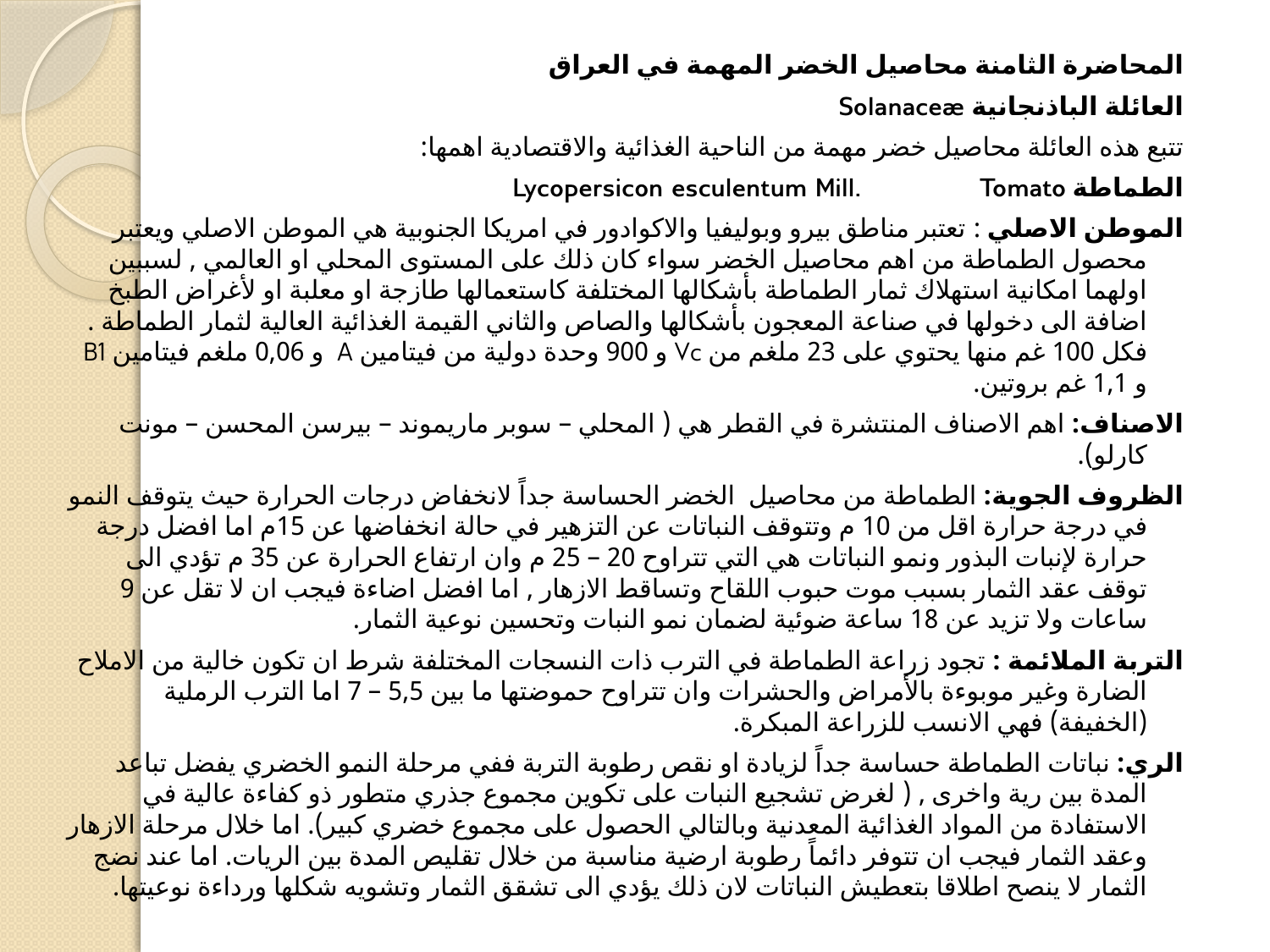

#
المحاضرة الثامنة محاصيل الخضر المهمة في العراق
العائلة الباذنجانية Solanaceae
تتبع هذه العائلة محاصيل خضر مهمة من الناحية الغذائية والاقتصادية اهمها:
الطماطة Lycopersicon esculentum Mill.              Tomato
الموطن الاصلي : تعتبر مناطق بيرو وبوليفيا والاكوادور في امريكا الجنوبية هي الموطن الاصلي ويعتبر محصول الطماطة من اهم محاصيل الخضر سواء كان ذلك على المستوى المحلي او العالمي , لسببين اولهما امكانية استهلاك ثمار الطماطة بأشكالها المختلفة كاستعمالها طازجة او معلبة او لأغراض الطبخ اضافة الى دخولها في صناعة المعجون بأشكالها والصاص والثاني القيمة الغذائية العالية لثمار الطماطة . فكل 100 غم منها يحتوي على 23 ملغم من Vc و 900 وحدة دولية من فيتامين A  و 0,06 ملغم فيتامين B1 و 1,1 غم بروتين.
الاصناف: اهم الاصناف المنتشرة في القطر هي ( المحلي – سوبر ماريموند – بيرسن المحسن – مونت كارلو).
الظروف الجوية: الطماطة من محاصيل  الخضر الحساسة جداً لانخفاض درجات الحرارة حيث يتوقف النمو في درجة حرارة اقل من 10 م وتتوقف النباتات عن التزهير في حالة انخفاضها عن 15م اما افضل درجة حرارة لإنبات البذور ونمو النباتات هي التي تتراوح 20 – 25 م وان ارتفاع الحرارة عن 35 م تؤدي الى توقف عقد الثمار بسبب موت حبوب اللقاح وتساقط الازهار , اما افضل اضاءة فيجب ان لا تقل عن 9 ساعات ولا تزيد عن 18 ساعة ضوئية لضمان نمو النبات وتحسين نوعية الثمار.
التربة الملائمة : تجود زراعة الطماطة في الترب ذات النسجات المختلفة شرط ان تكون خالية من الاملاح الضارة وغير موبوءة بالأمراض والحشرات وان تتراوح حموضتها ما بين 5,5 – 7 اما الترب الرملية (الخفيفة) فهي الانسب للزراعة المبكرة.
الري: نباتات الطماطة حساسة جداً لزيادة او نقص رطوبة التربة ففي مرحلة النمو الخضري يفضل تباعد المدة بين رية واخرى , ( لغرض تشجيع النبات على تكوين مجموع جذري متطور ذو كفاءة عالية في الاستفادة من المواد الغذائية المعدنية وبالتالي الحصول على مجموع خضري كبير). اما خلال مرحلة الازهار وعقد الثمار فيجب ان تتوفر دائماً رطوبة ارضية مناسبة من خلال تقليص المدة بين الريات. اما عند نضج الثمار لا ينصح اطلاقا بتعطيش النباتات لان ذلك يؤدي الى تشقق الثمار وتشويه شكلها ورداءة نوعيتها.